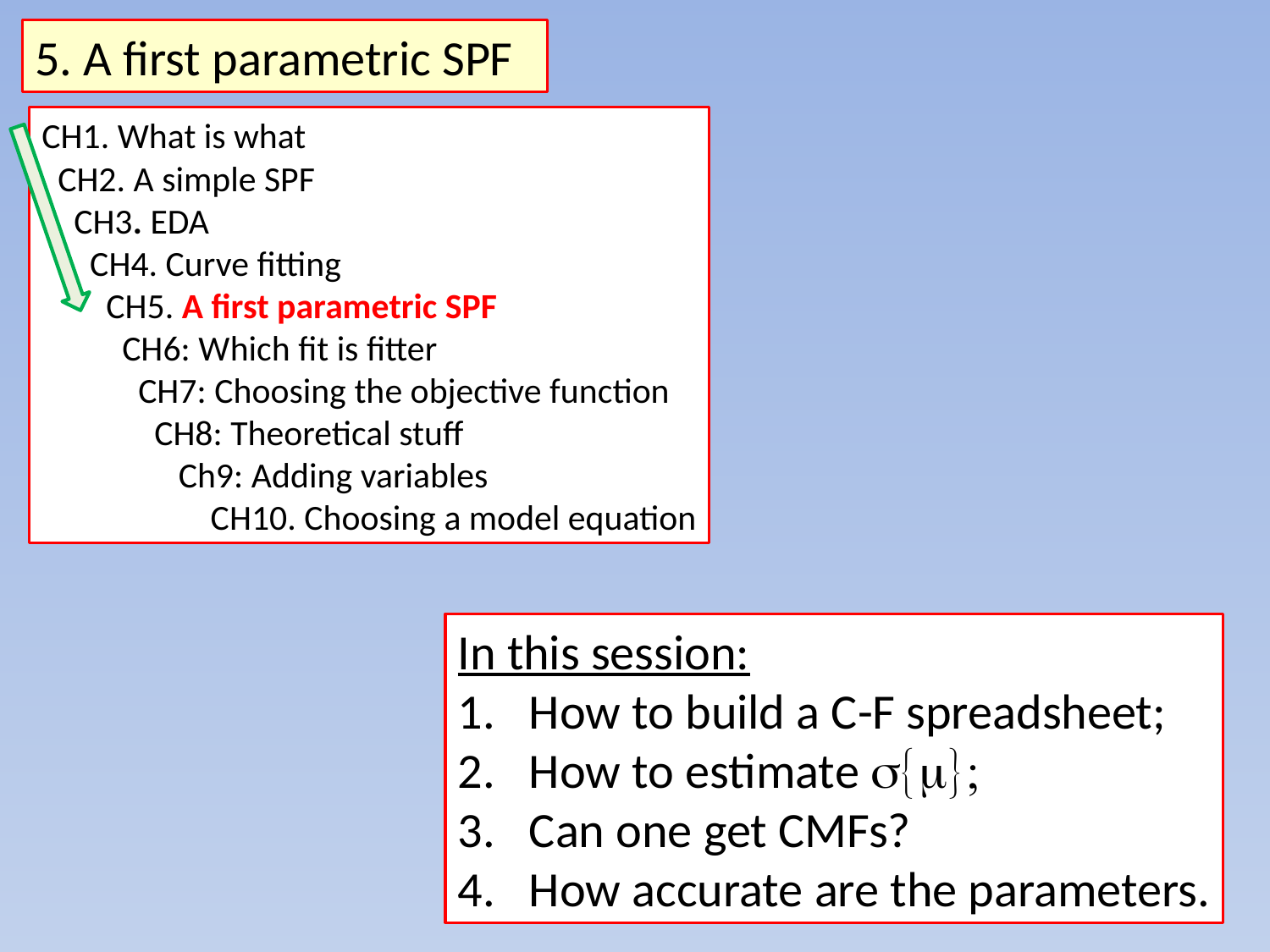

5. A first parametric SPF
CH1. What is what
  CH2. A simple SPF
    CH3. EDA
      CH4. Curve fitting
        CH5. A first parametric SPF
          CH6: Which fit is fitter
            CH7: Choosing the objective function
              CH8: Theoretical stuff
                 Ch9: Adding variables
                     CH10. Choosing a model equation

In this session:
How to build a C-F spreadsheet;
How to estimate σ{μ};
Can one get CMFs?
How accurate are the parameters.
1